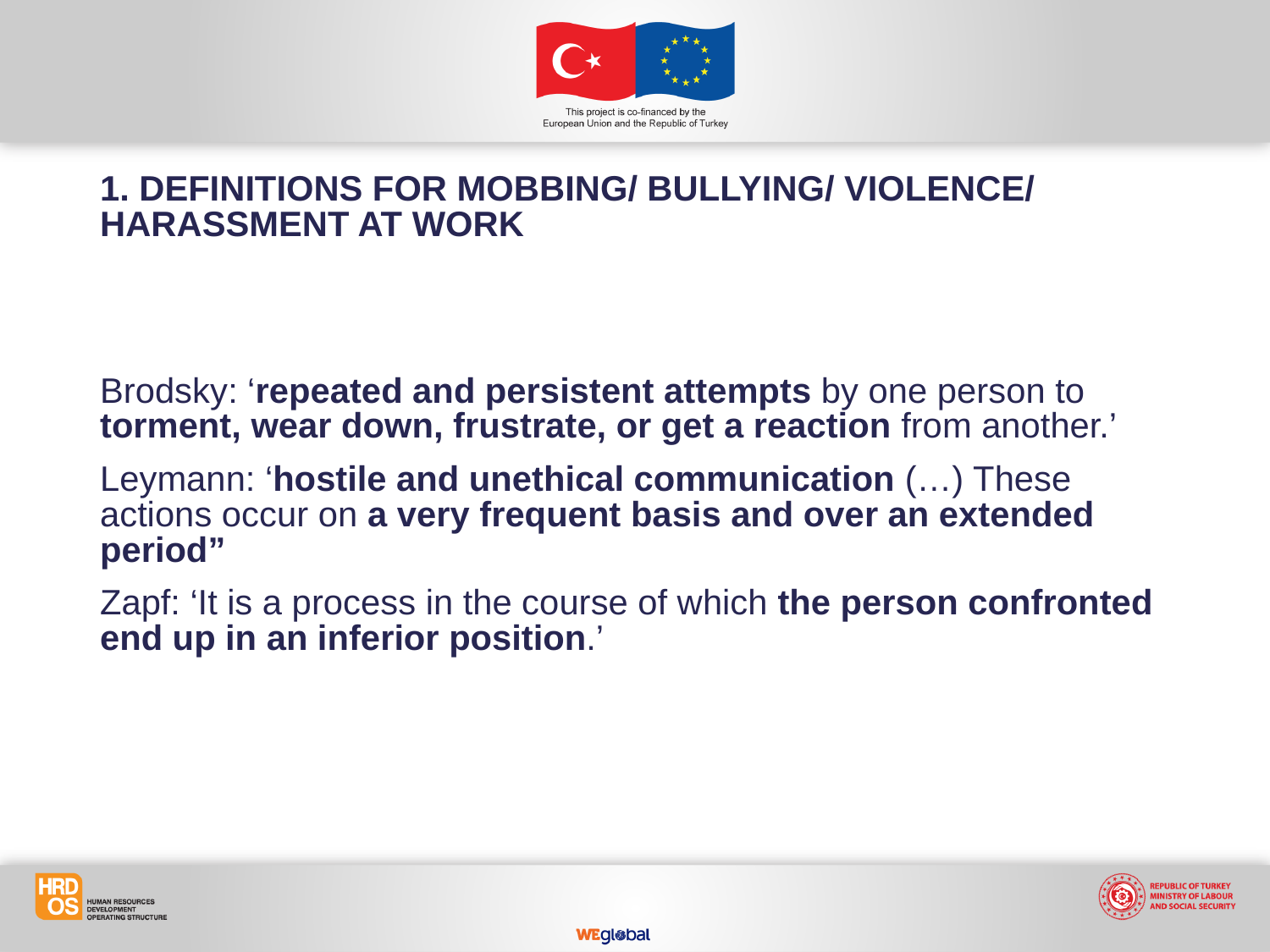

1. DEFINITIONS FOR MOBBING/ BULLYING/ VIOLENCE/ HARASSMENT AT WORK

Brodsky: ‘repeated and persistent attempts by one person to torment, wear down, frustrate, or get a reaction from another.’
Leymann: ‘hostile and unethical communication (…) These actions occur on a very frequent basis and over an extended period”
Zapf: ‘It is a process in the course of which the person confronted end up in an inferior position.’